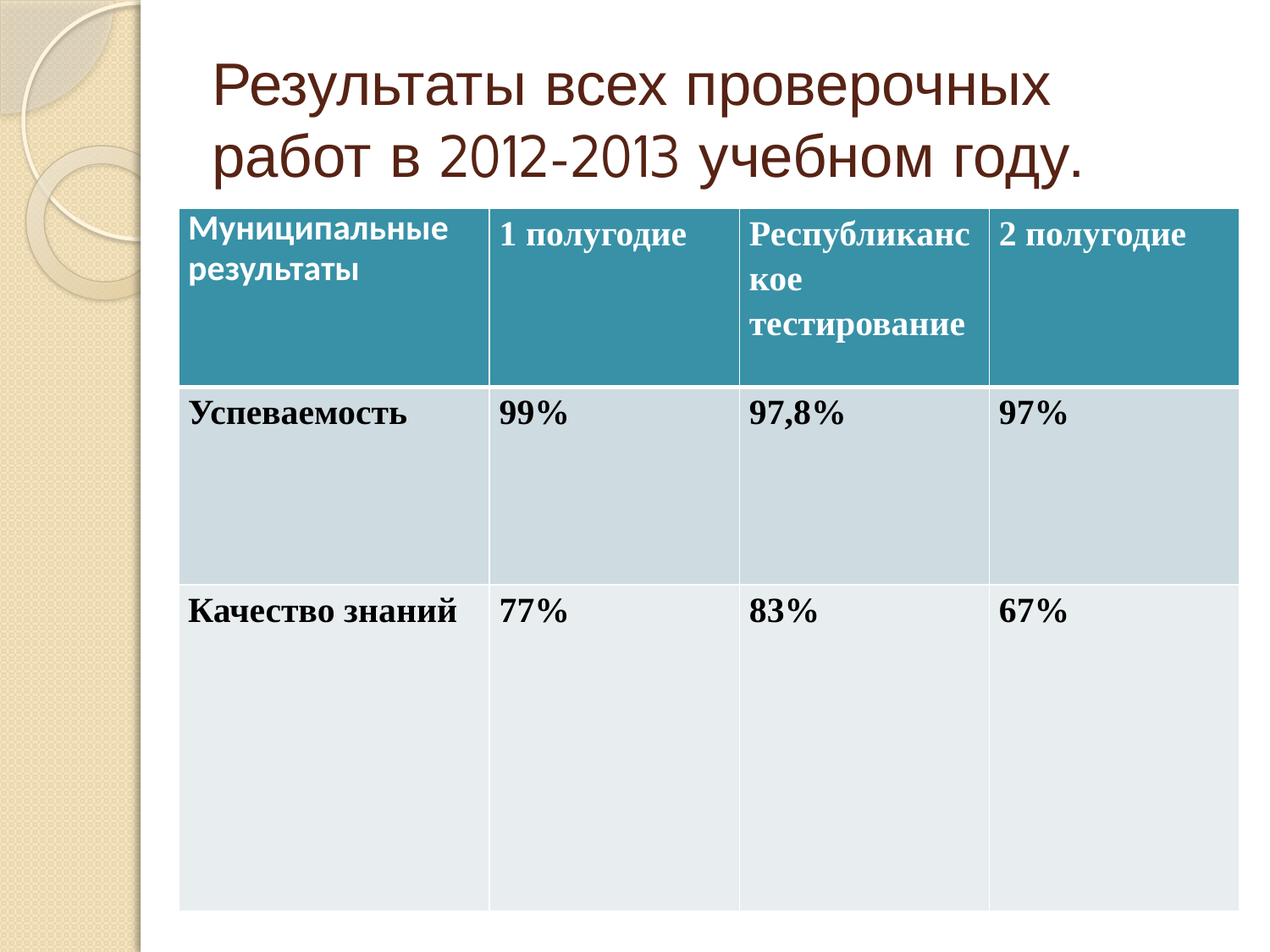

# Результаты всех проверочных работ в 2012-2013 учебном году.
| Муниципальные результаты | 1 полугодие | Республиканское тестирование | 2 полугодие |
| --- | --- | --- | --- |
| Успеваемость | 99% | 97,8% | 97% |
| Качество знаний | 77% | 83% | 67% |